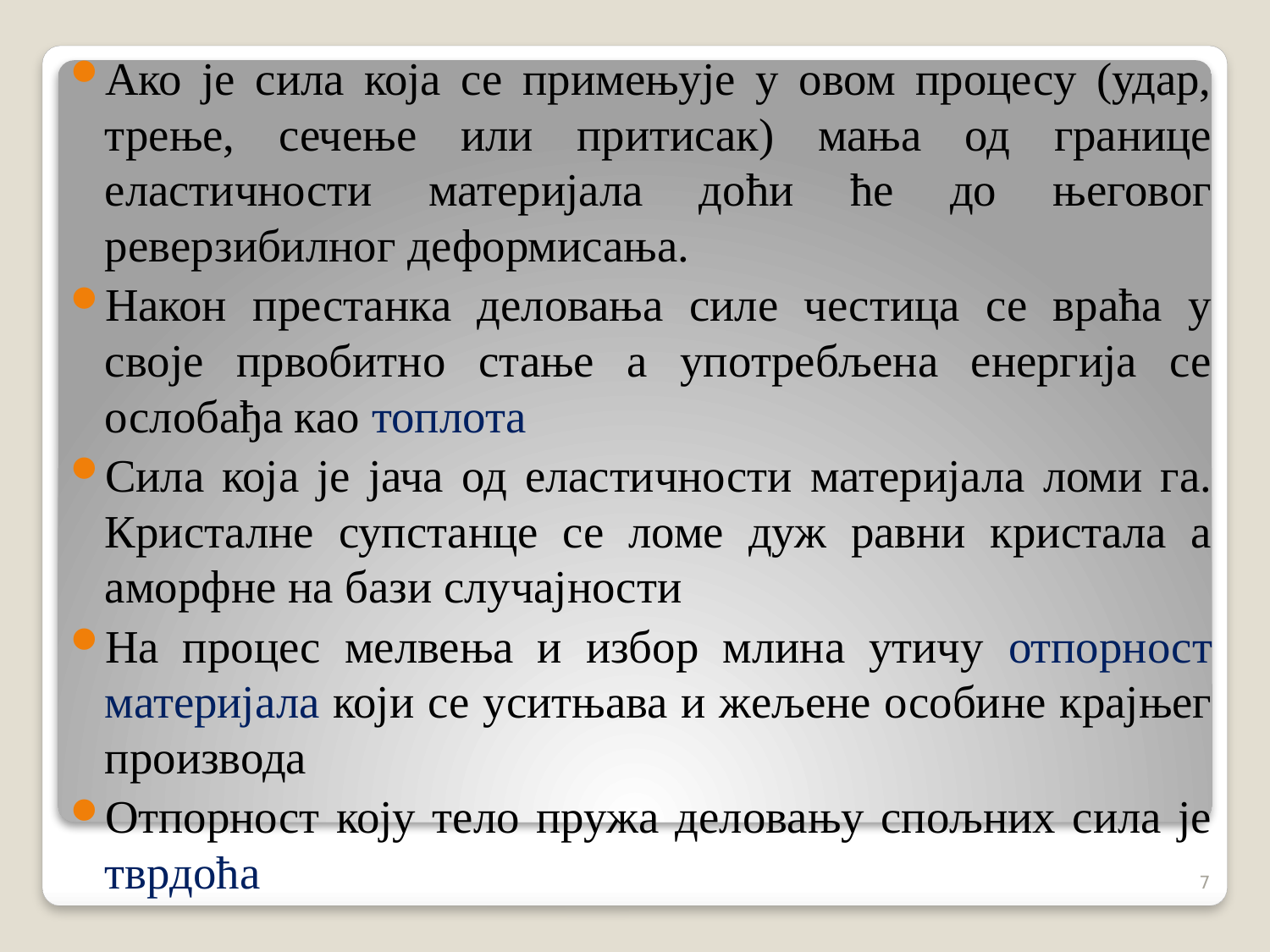

Ако је сила која се примењује у овом процесу (удар, трење, сечење или притисак) мања од границе еластичности материјала доћи ће до његовог реверзибилног деформисања.
Након престанка деловања силе честица се враћа у своје првобитно стање а употребљена енергија се ослобађа као топлота
Сила која је јача од еластичности материјала ломи га. Кристалне супстанце се ломе дуж равни кристала а аморфне на бази случајности
На процес мелвења и избор млина утичу отпорност материјала који се уситњава и жељене особине крајњег производа
Отпорност коју тело пружа деловању спољних сила је тврдоћа
7